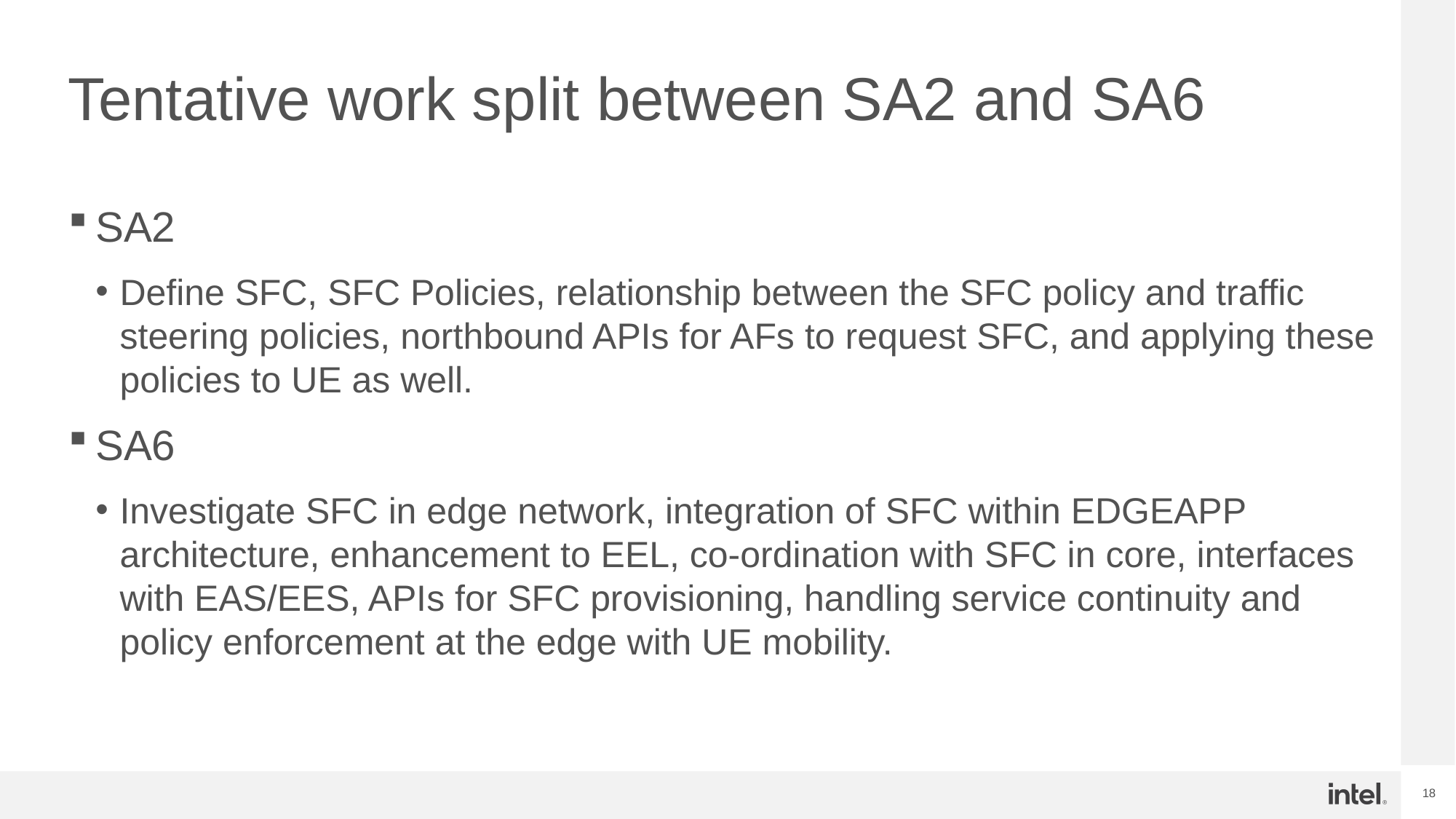

# Tentative work split between SA2 and SA6
SA2
Define SFC, SFC Policies, relationship between the SFC policy and traffic steering policies, northbound APIs for AFs to request SFC, and applying these policies to UE as well.
SA6
Investigate SFC in edge network, integration of SFC within EDGEAPP architecture, enhancement to EEL, co-ordination with SFC in core, interfaces with EAS/EES, APIs for SFC provisioning, handling service continuity and policy enforcement at the edge with UE mobility.